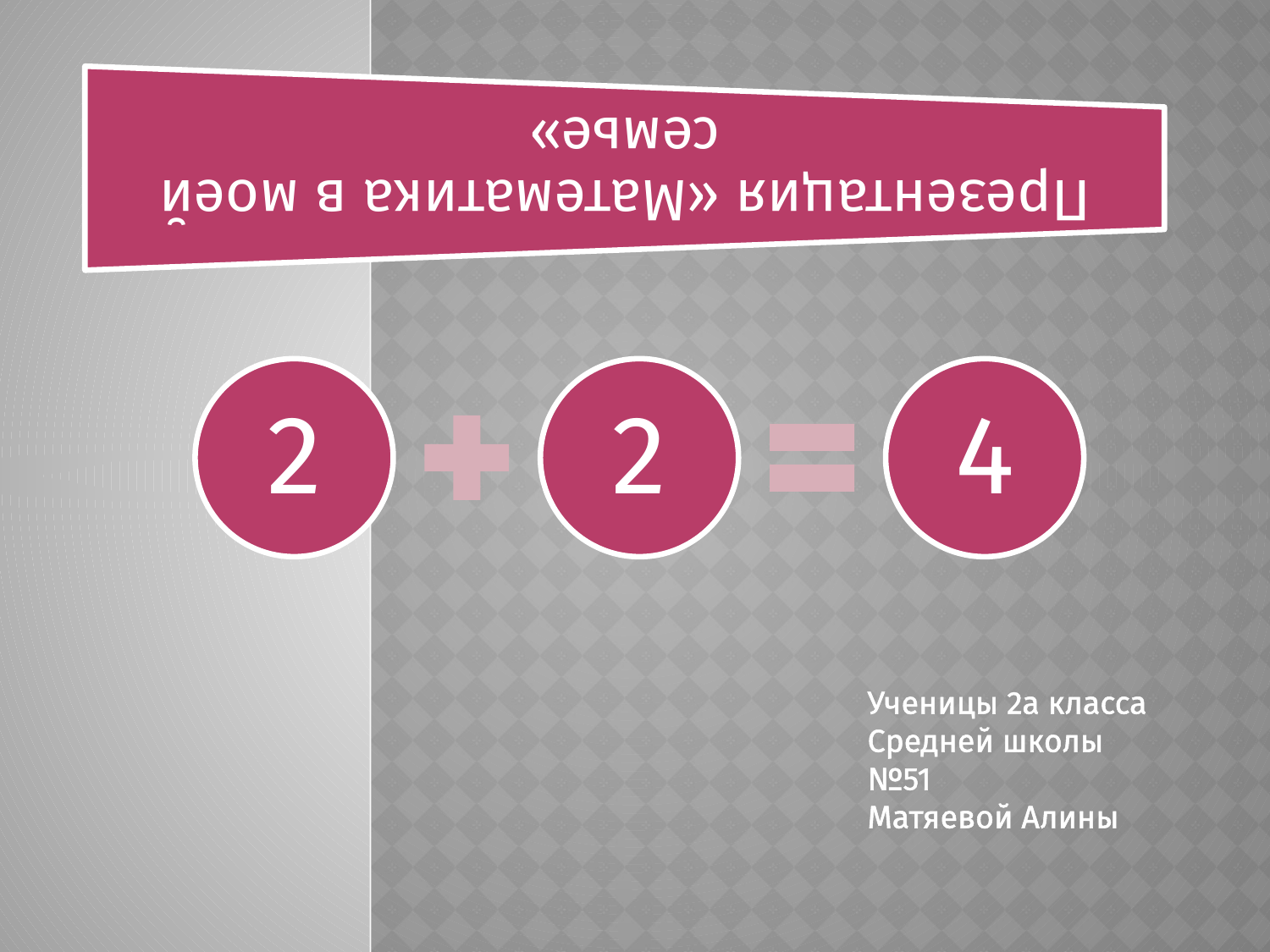

Презентация «Математика в моей семье»
2

2

4
Ученицы 2а класса
Средней школы №51
Матяевой Алины